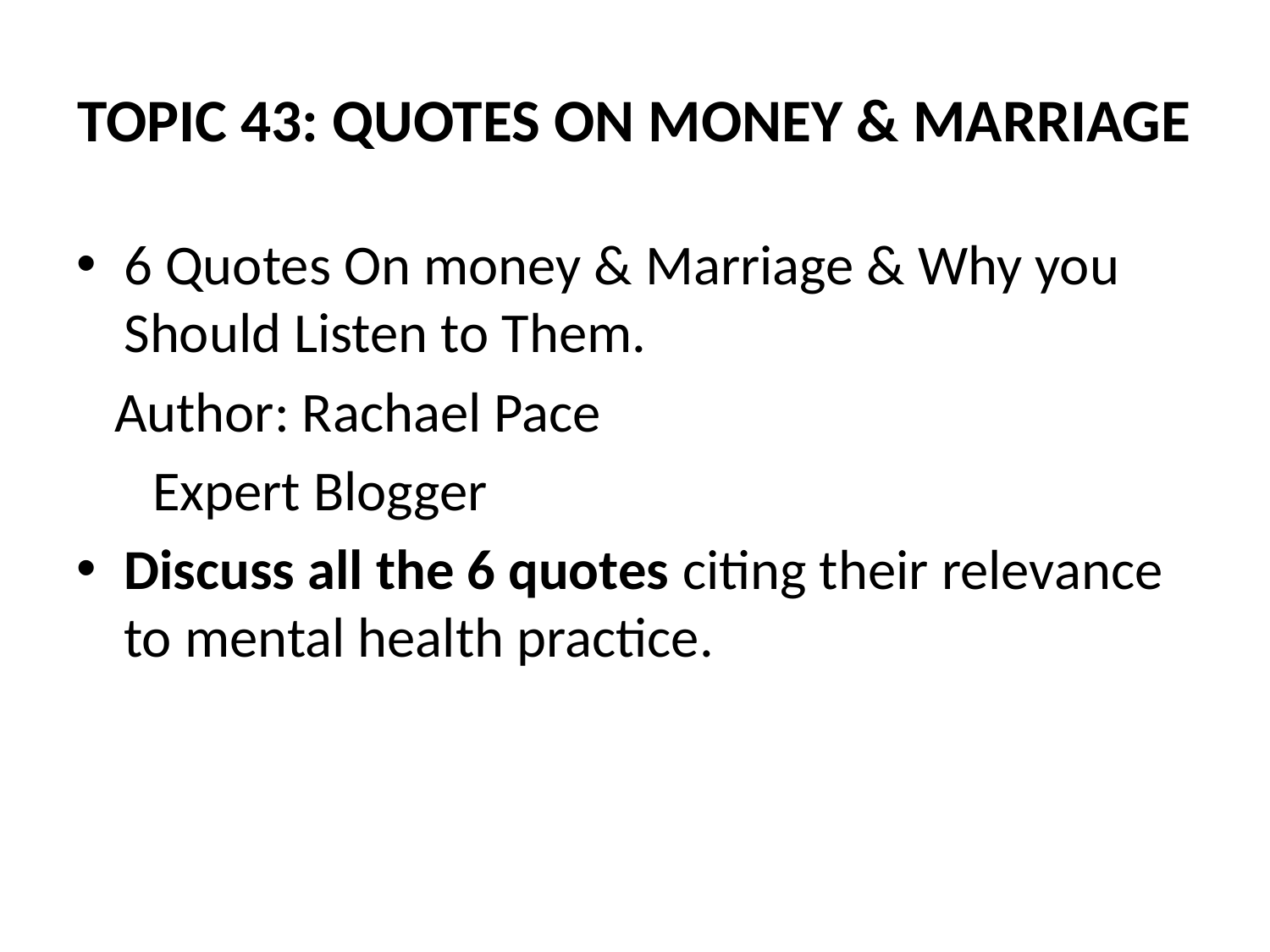

# TOPIC 43: QUOTES ON MONEY & MARRIAGE
6 Quotes On money & Marriage & Why you Should Listen to Them.
   Author: Rachael Pace
      Expert Blogger
Discuss all the 6 quotes citing their relevance to mental health practice.